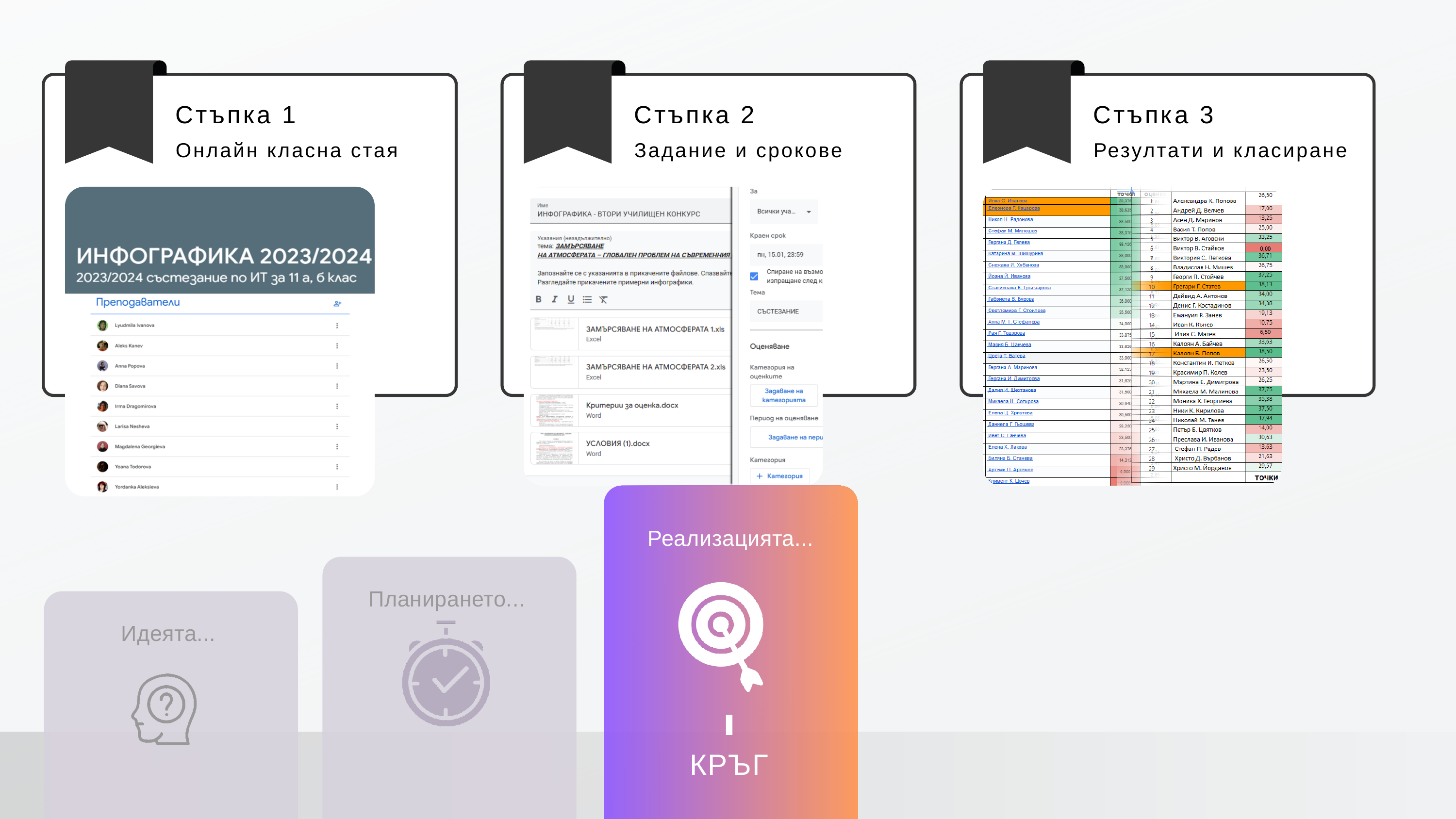

Стъпка 1
Стъпка 2
Стъпка 3
Онлайн класна стая
Задание и срокове
Резултати и класиране

Реализацията...

Планирането...

I
КРЪГ

Идеята...